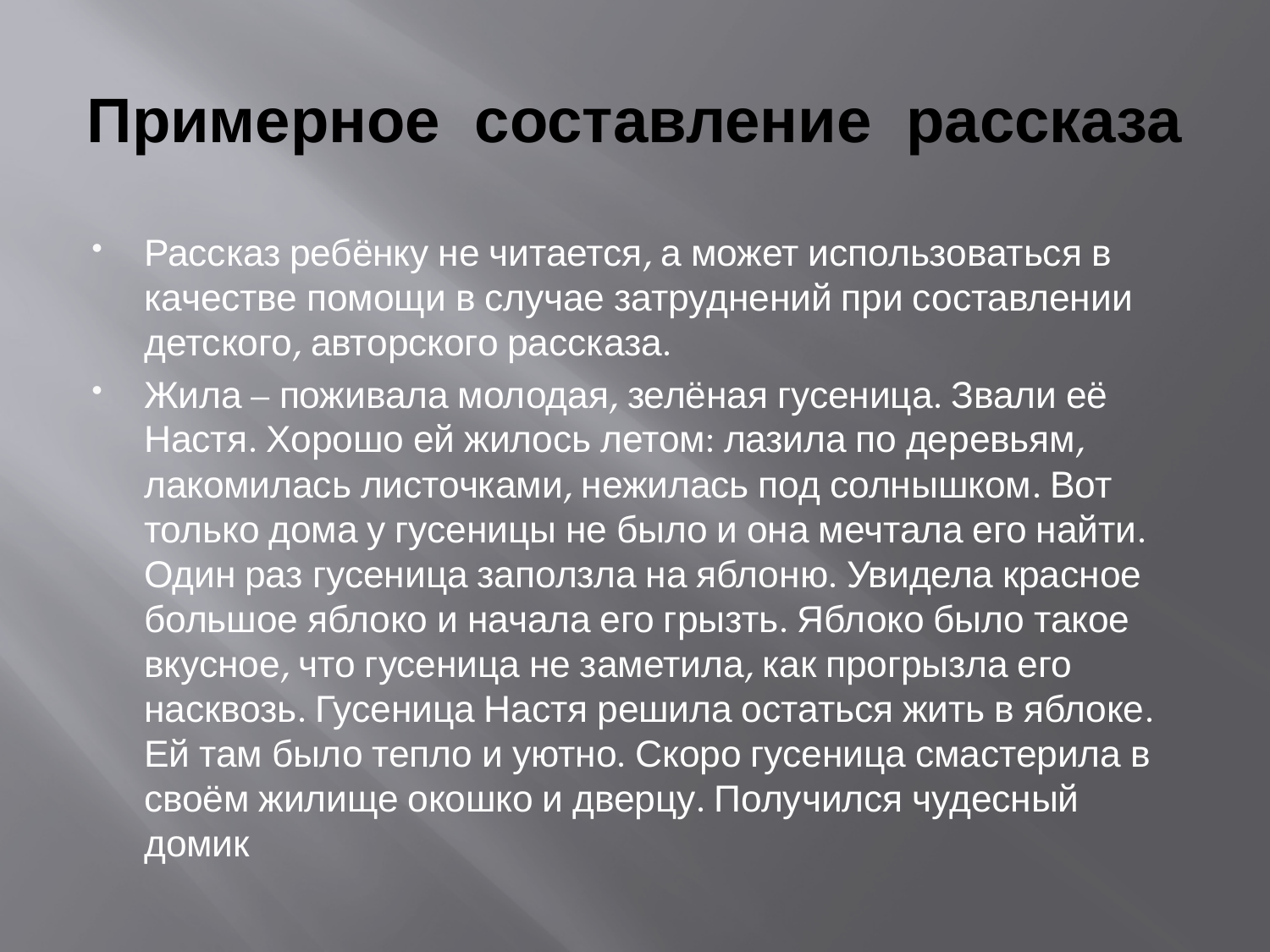

# Примерное  составление  рассказа
Рассказ ребёнку не читается, а может использоваться в качестве помощи в случае затруднений при составлении детского, авторского рассказа.
Жила – поживала молодая, зелёная гусеница. Звали её Настя. Хорошо ей жилось летом: лазила по деревьям, лакомилась листочками, нежилась под солнышком. Вот только дома у гусеницы не было и она мечтала его найти. Один раз гусеница заползла на яблоню. Увидела красное большое яблоко и начала его грызть. Яблоко было такое вкусное, что гусеница не заметила, как прогрызла его насквозь. Гусеница Настя решила остаться жить в яблоке. Ей там было тепло и уютно. Скоро гусеница смастерила в своём жилище окошко и дверцу. Получился чудесный домик